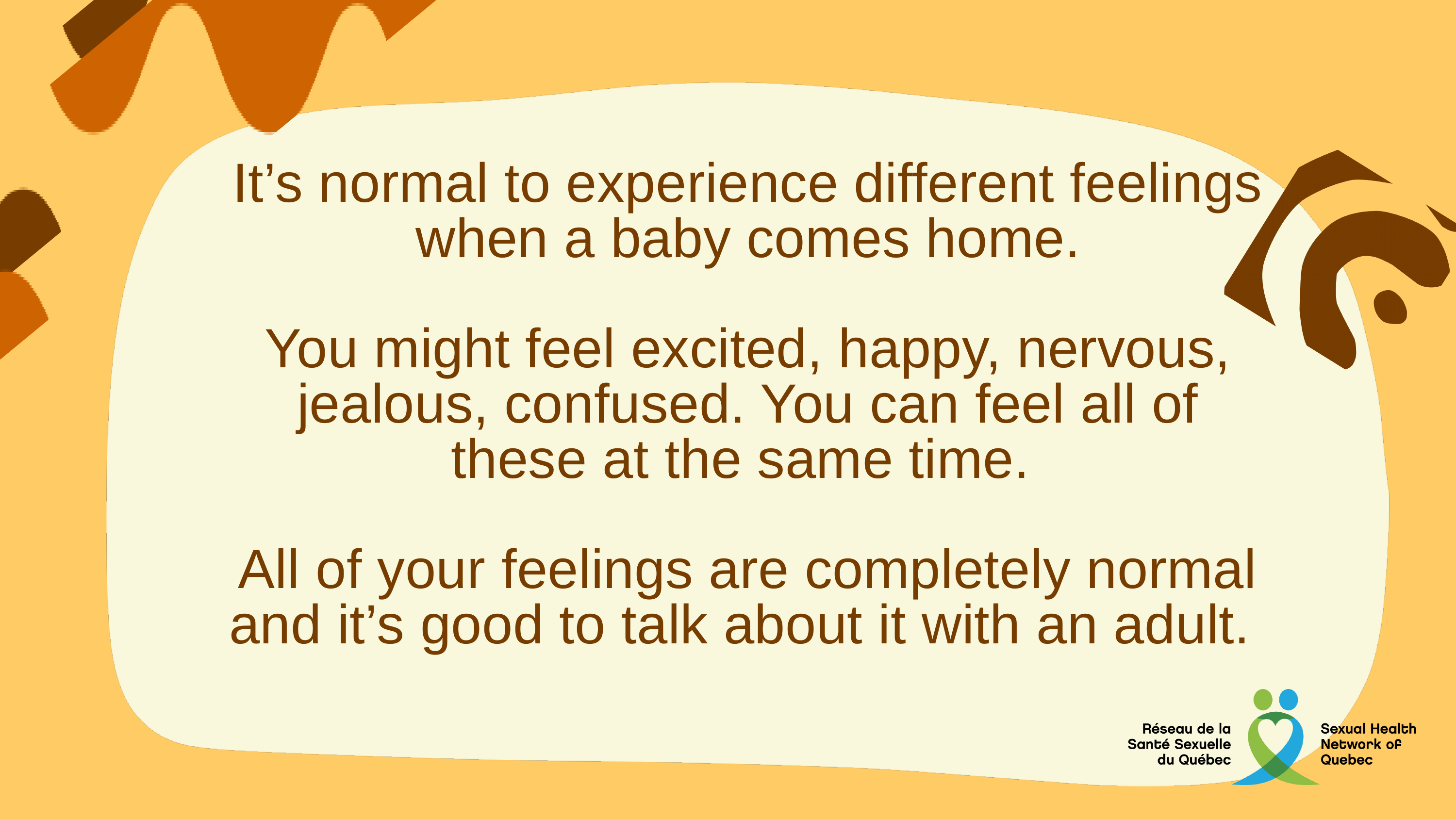

It’s normal to experience different feelings when a baby comes home.

You might feel excited, happy, nervous, jealous, confused. You can feel all of these at the same time.

All of your feelings are completely normal and it’s good to talk about it with an adult.